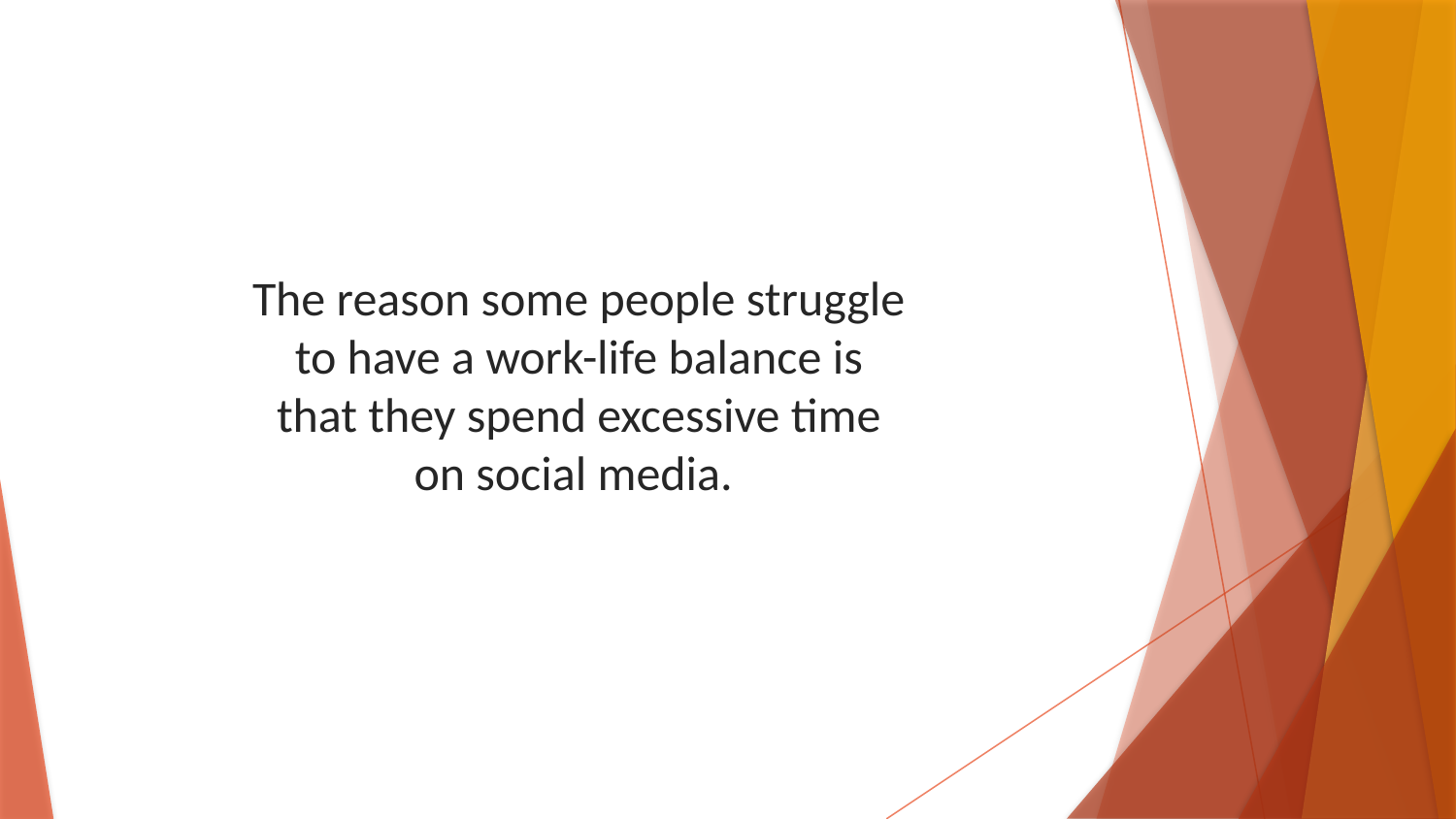

The reason some people struggle to have a work-life balance is that they spend excessive time on social media.